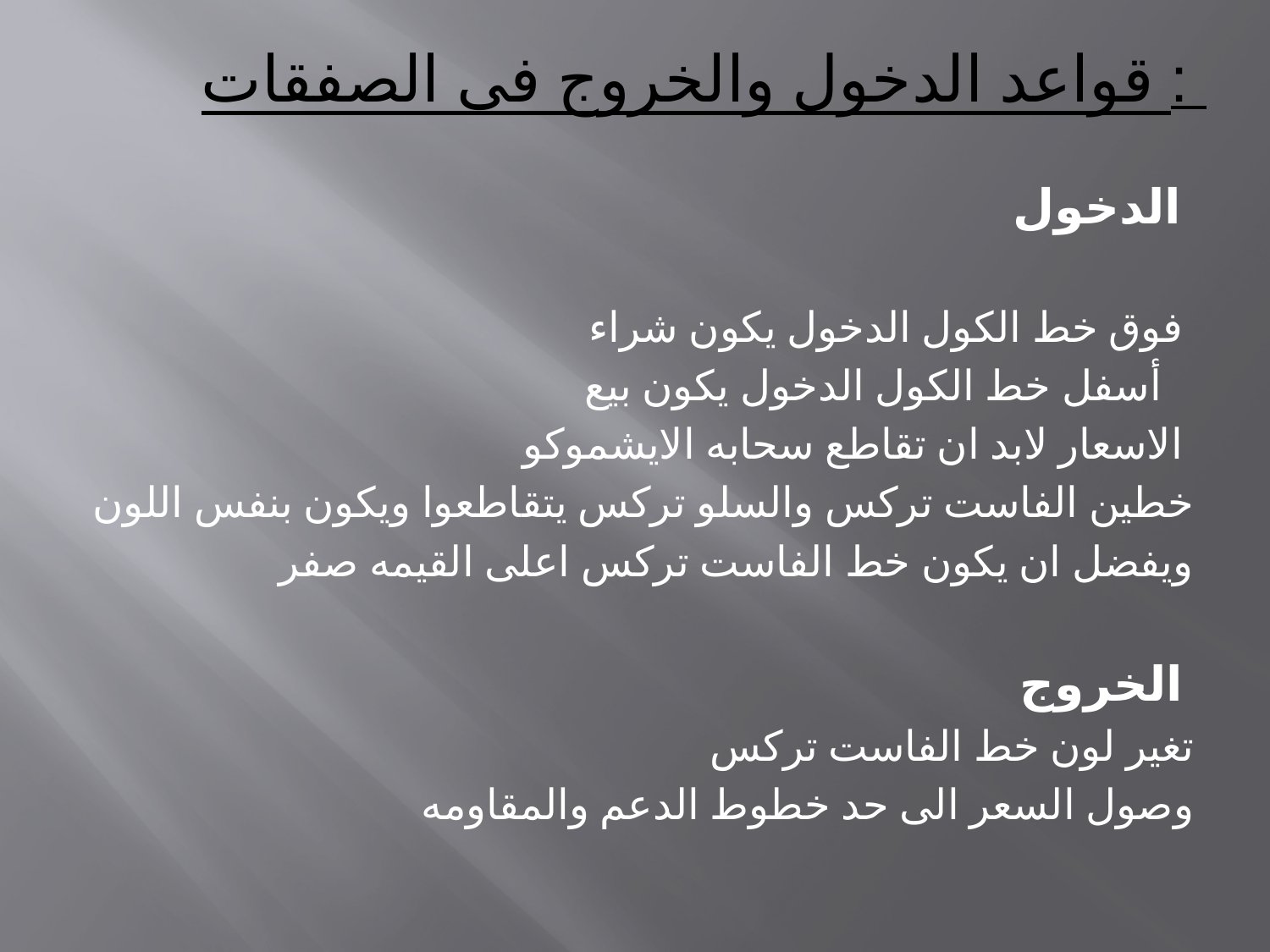

# قواعد الدخول والخروج فى الصفقات :
الدخول

فوق خط الكول الدخول يكون شراء
أسفل خط الكول الدخول يكون بيع
الاسعار لابد ان تقاطع سحابه الايشموكو
خطين الفاست تركس والسلو تركس يتقاطعوا ويكون بنفس اللون
ويفضل ان يكون خط الفاست تركس اعلى القيمه صفر

الخروج
تغير لون خط الفاست تركس
وصول السعر الى حد خطوط الدعم والمقاومه